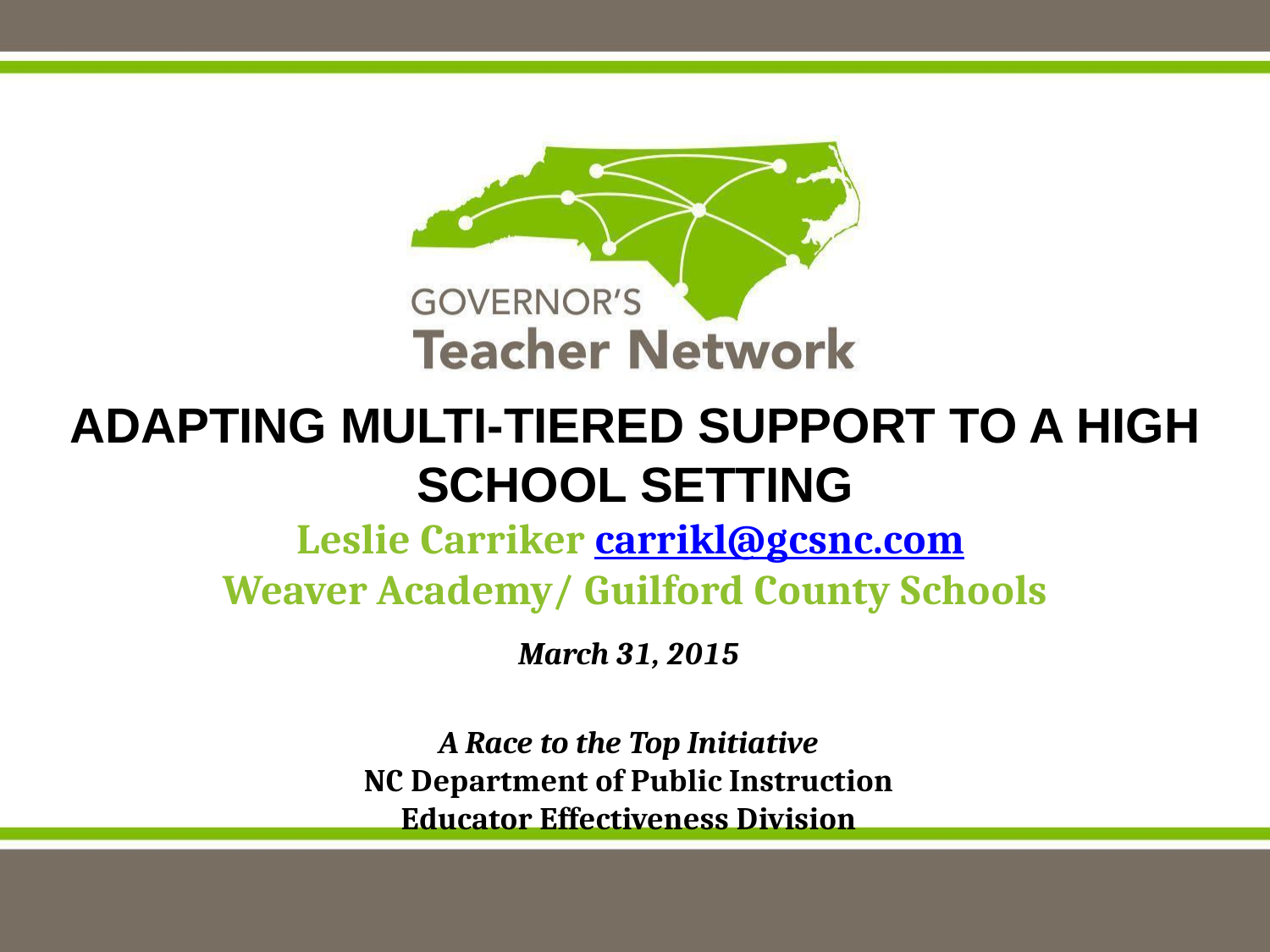

# ADAPTING MULTI-TIERED SUPPORT TO A HIGH SCHOOL SETTING Leslie Carriker carrikl@gcsnc.com
Weaver Academy/ Guilford County Schools

March 31, 2015

A Race to the Top Initiative
NC Department of Public Instruction
Educator Effectiveness Division